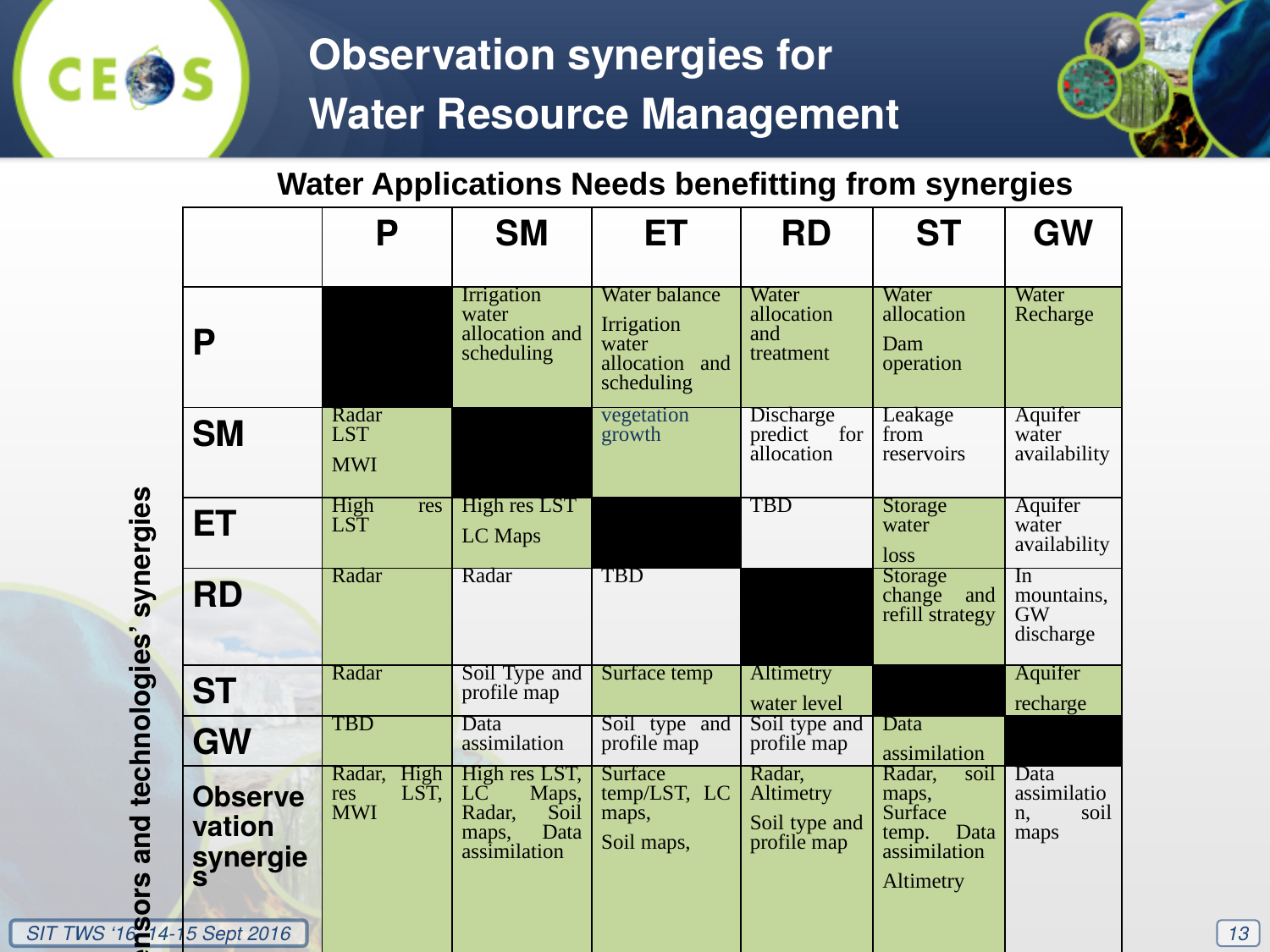

Observation synergies for
Water Resource Management
Water Applications Needs benefitting from synergies
| Sensors and technologies’ synergies |  | P | SM | ET | RD | ST | GW |
| --- | --- | --- | --- | --- | --- | --- | --- |
|  | P |  | Irrigation water allocation and scheduling | Water balance Irrigation water allocation and scheduling | Water allocation and treatment | Water allocation Dam operation | Water Recharge |
|  | SM | Radar LST MWI |  | vegetation growth | Discharge predict for allocation | Leakage from reservoirs | Aquifer water availability |
|  | ET | High res LST | High res LST LC Maps |  | TBD | Storage water loss | Aquifer water availability |
|  | RD | Radar | Radar | TBD |  | Storage change and refill strategy | In mountains, GW discharge |
|  | ST | Radar | Soil Type and profile map | Surface temp | Altimetry water level |  | Aquifer recharge |
|  | GW | TBD | Data assimilation | Soil type and profile map | Soil type and profile map | Data assimilation |  |
|  | Observe vation synergies | Radar, High res LST, MWI | High res LST, LC Maps, Radar, Soil maps, Data assimilation | Surface temp/LST, LC maps, Soil maps, | Radar, Altimetry Soil type and profile map | Radar, soil maps, Surface temp. Data assimilation Altimetry | Data assimilation, soil maps |
13